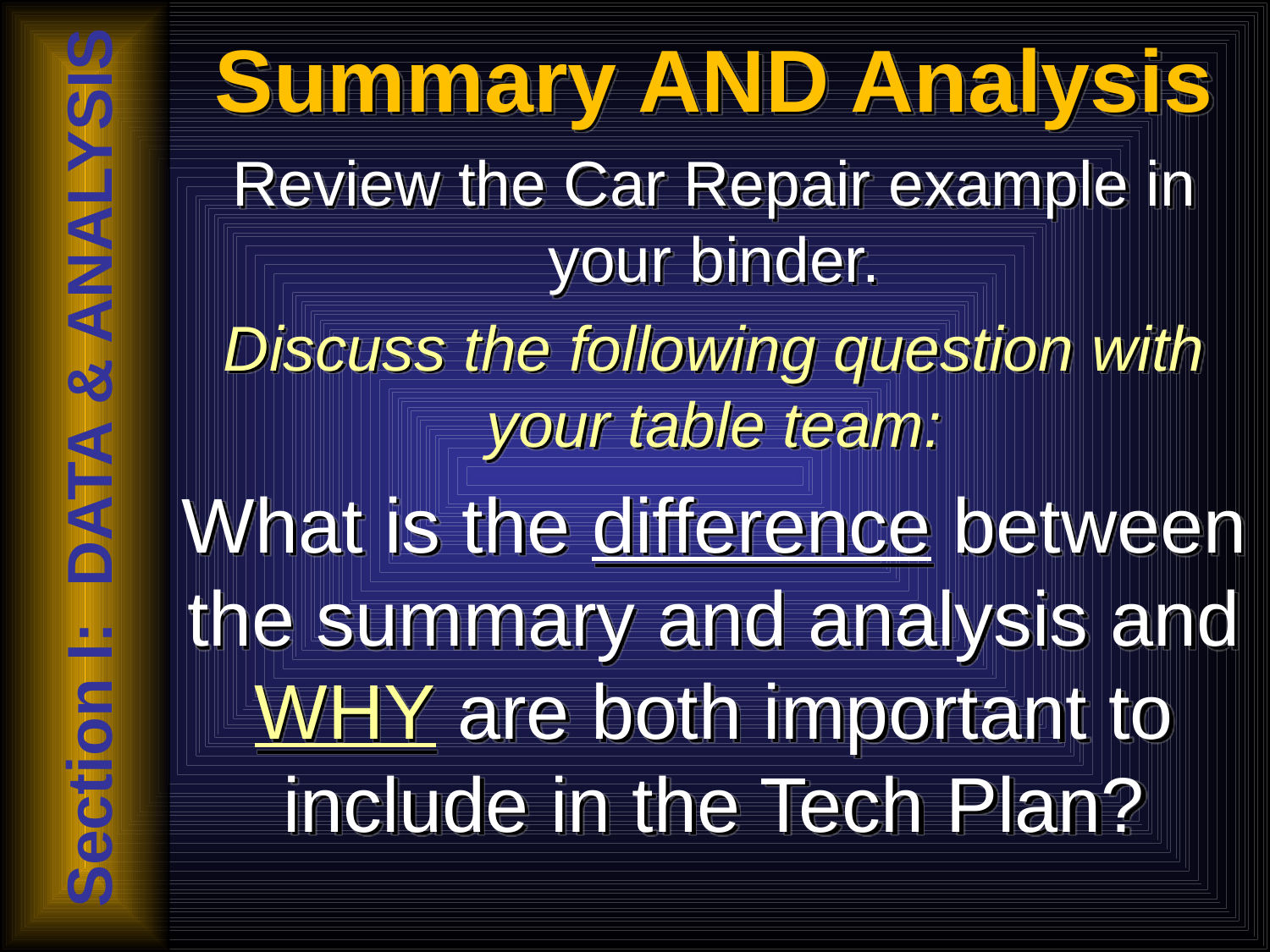

Summary AND Analysis
Review the Car Repair example in your binder.
Discuss the following question with your table team:
What is the difference between the summary and analysis and WHY are both important to include in the Tech Plan?

Section I:  DATA & ANALYSIS